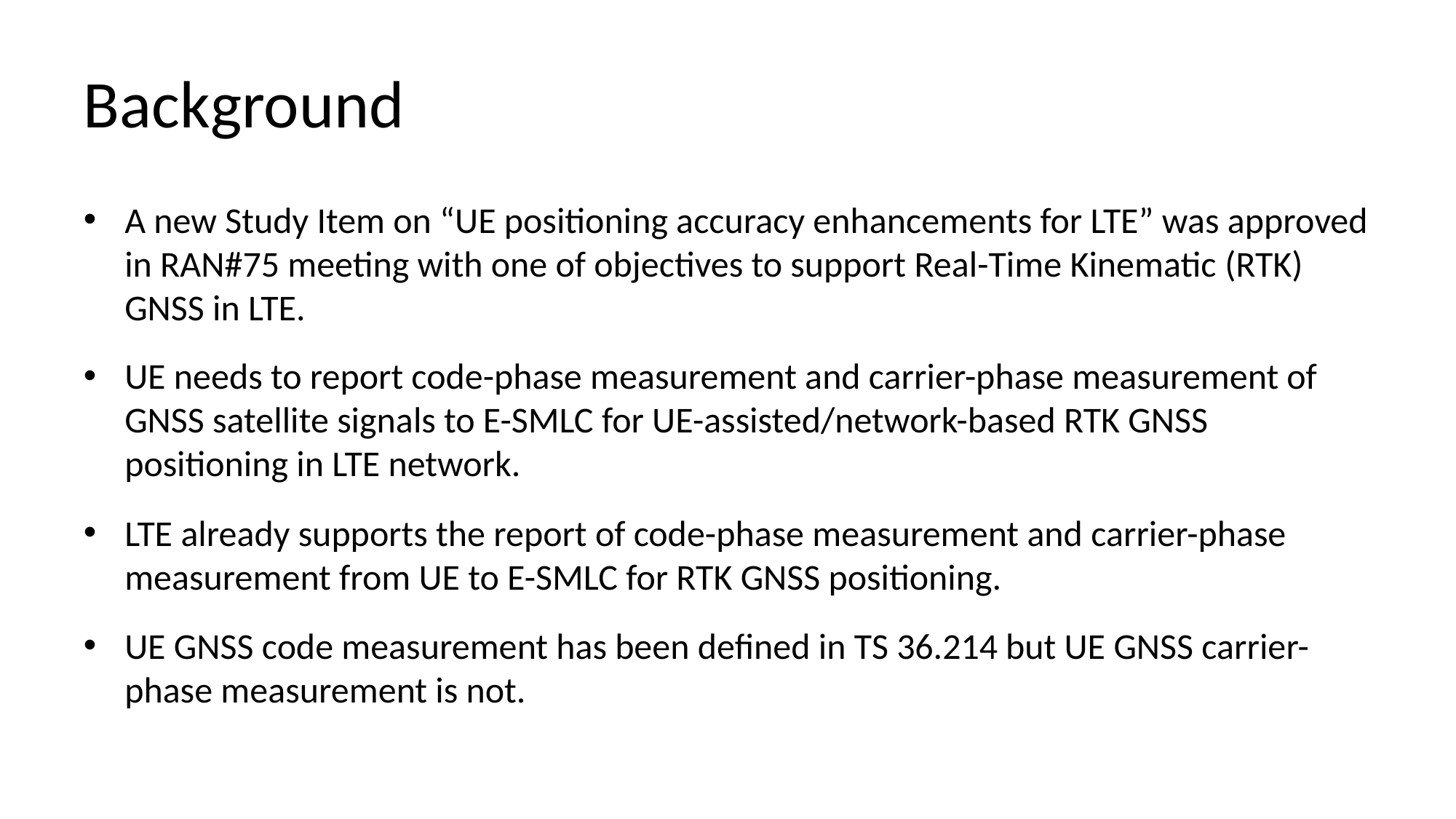

# Background
A new Study Item on “UE positioning accuracy enhancements for LTE” was approved in RAN#75 meeting with one of objectives to support Real-Time Kinematic (RTK) GNSS in LTE.
UE needs to report code-phase measurement and carrier-phase measurement of GNSS satellite signals to E-SMLC for UE-assisted/network-based RTK GNSS positioning in LTE network.
LTE already supports the report of code-phase measurement and carrier-phase measurement from UE to E-SMLC for RTK GNSS positioning.
UE GNSS code measurement has been defined in TS 36.214 but UE GNSS carrier-phase measurement is not.